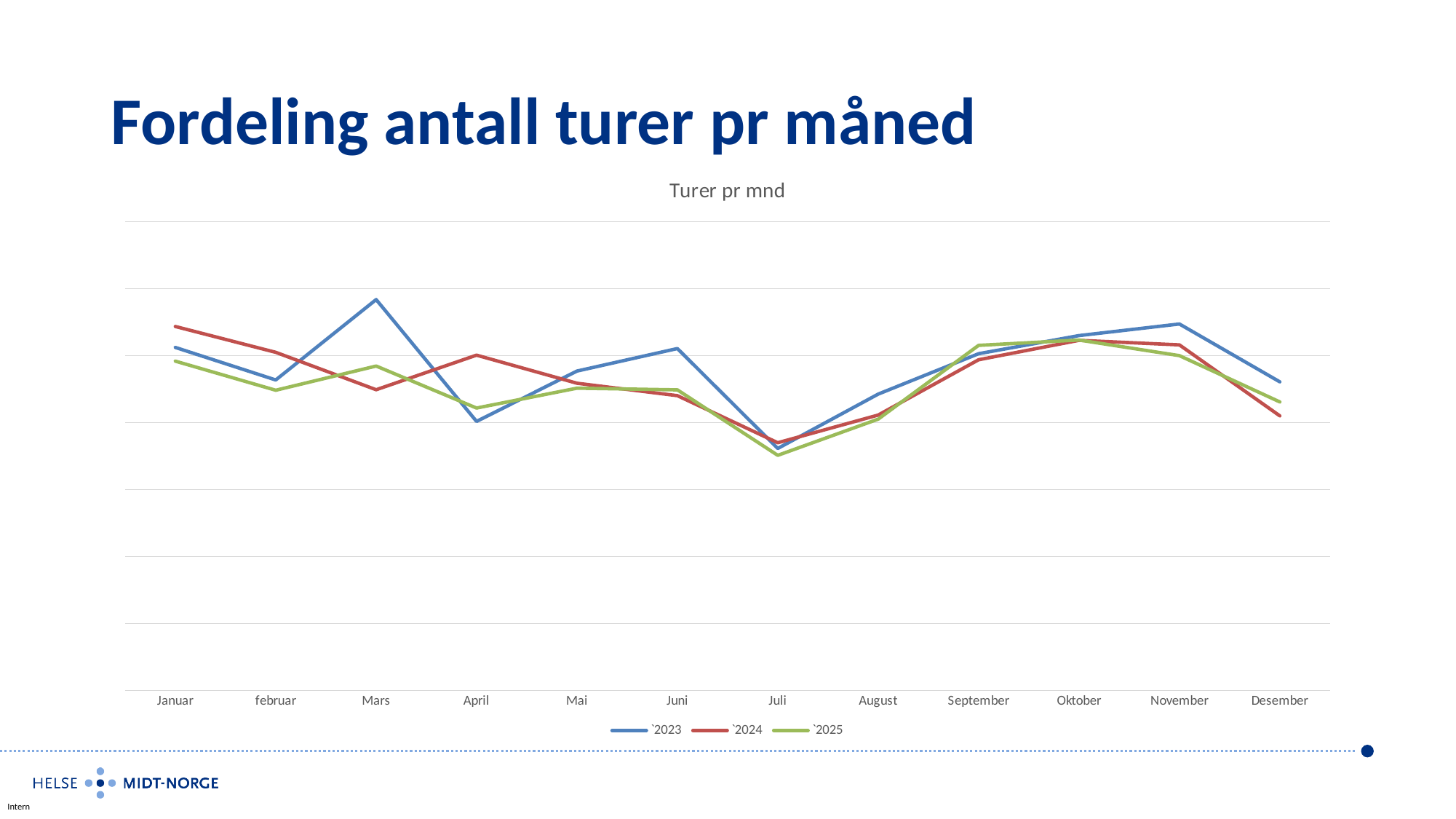

# Fordeling antall turer pr måned

### Chart: Turer pr mnd

| Category | `2023 | `2024 | `2025 |
|---|---|---|---|
| Januar | 10243.0 | 10867.0 | 9834.0 |
| februar | 9272.0 | 10096.0 | 8965.0 |
| Mars | 11671.0 | 8980.0 | 9687.0 |
| April | 8035.0 | 10012.0 | 8434.0 |
| Mai | 9537.0 | 9174.0 | 9026.0 |
| Juni | 10210.0 | 8803.0 | 8976.0 |
| Juli | 7228.0 | 7399.0 | 7021.0 |
| August | 8849.0 | 8225.0 | 8103.0 |
| September | 10056.0 | 9875.0 | 10304.0 |
| Oktober | 10596.0 | 10454.0 | 10464.0 |
| November | 10942.0 | 10318.0 | 9998.0 |
| Desember | 9215.0 | 8200.0 | 8616.0 |